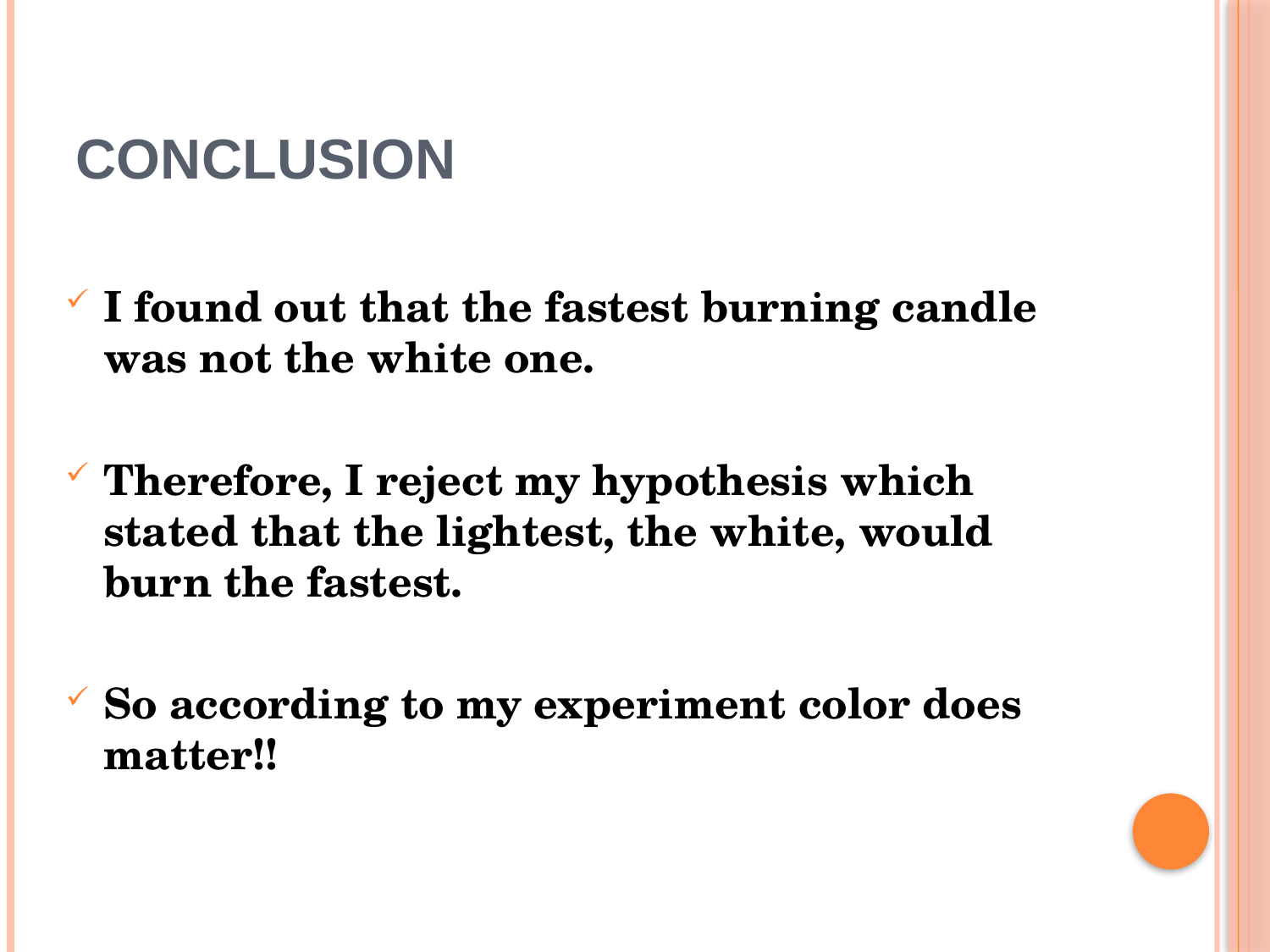

# Conclusion

I found out that the fastest burning candle was not the white one.

Therefore, I reject my hypothesis which stated that the lightest, the white, would burn the fastest.

So according to my experiment color does matter!!